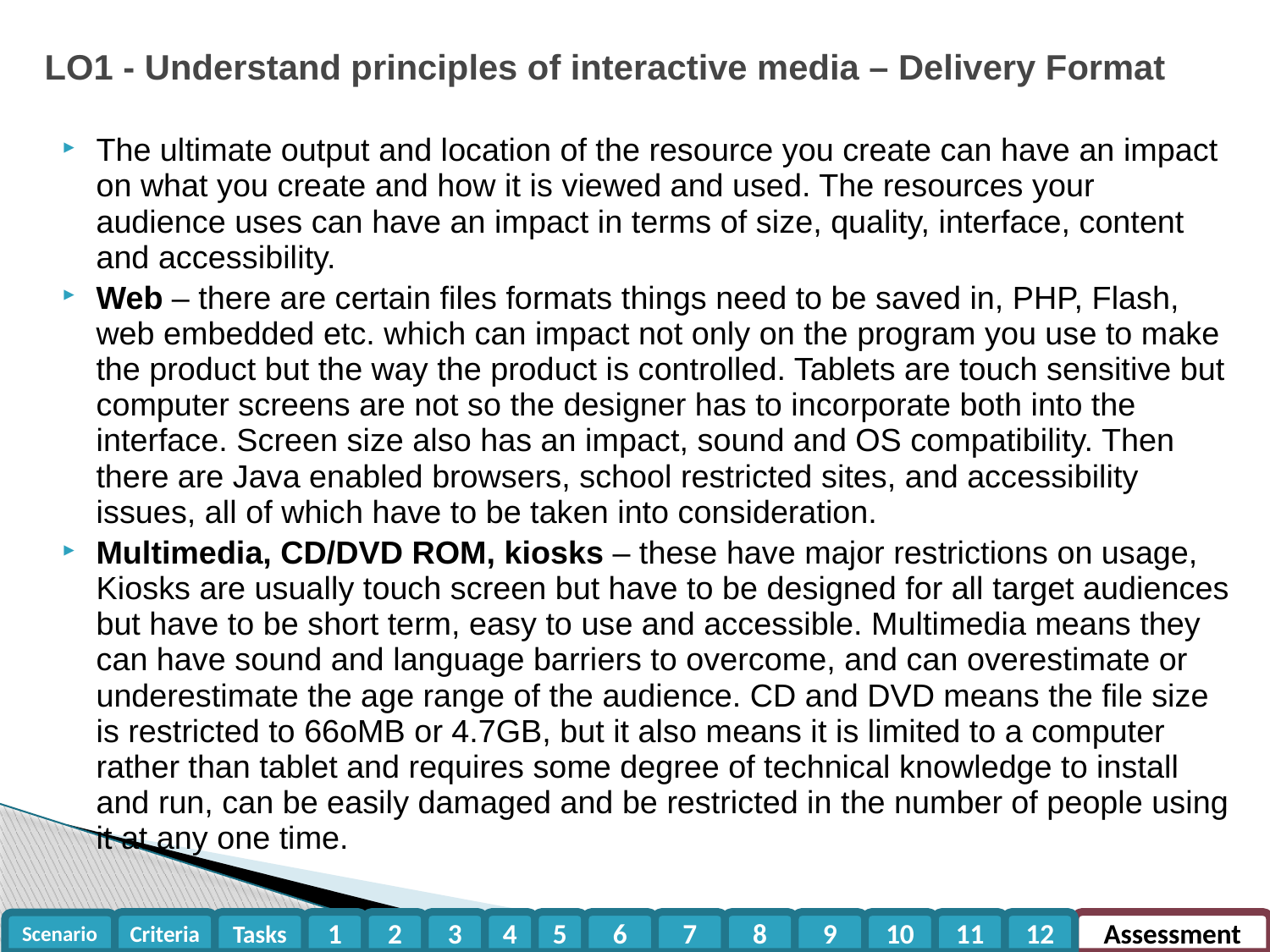

# LO1 - Understand principles of interactive media – Delivery Format
The ultimate output and location of the resource you create can have an impact on what you create and how it is viewed and used. The resources your audience uses can have an impact in terms of size, quality, interface, content and accessibility.
Web – there are certain files formats things need to be saved in, PHP, Flash, web embedded etc. which can impact not only on the program you use to make the product but the way the product is controlled. Tablets are touch sensitive but computer screens are not so the designer has to incorporate both into the interface. Screen size also has an impact, sound and OS compatibility. Then there are Java enabled browsers, school restricted sites, and accessibility issues, all of which have to be taken into consideration.
Multimedia, CD/DVD ROM, kiosks – these have major restrictions on usage, Kiosks are usually touch screen but have to be designed for all target audiences but have to be short term, easy to use and accessible. Multimedia means they can have sound and language barriers to overcome, and can overestimate or underestimate the age range of the audience. CD and DVD means the file size is restricted to 66oMB or 4.7GB, but it also means it is limited to a computer rather than tablet and requires some degree of technical knowledge to install and run, can be easily damaged and be restricted in the number of people using it at any one time.